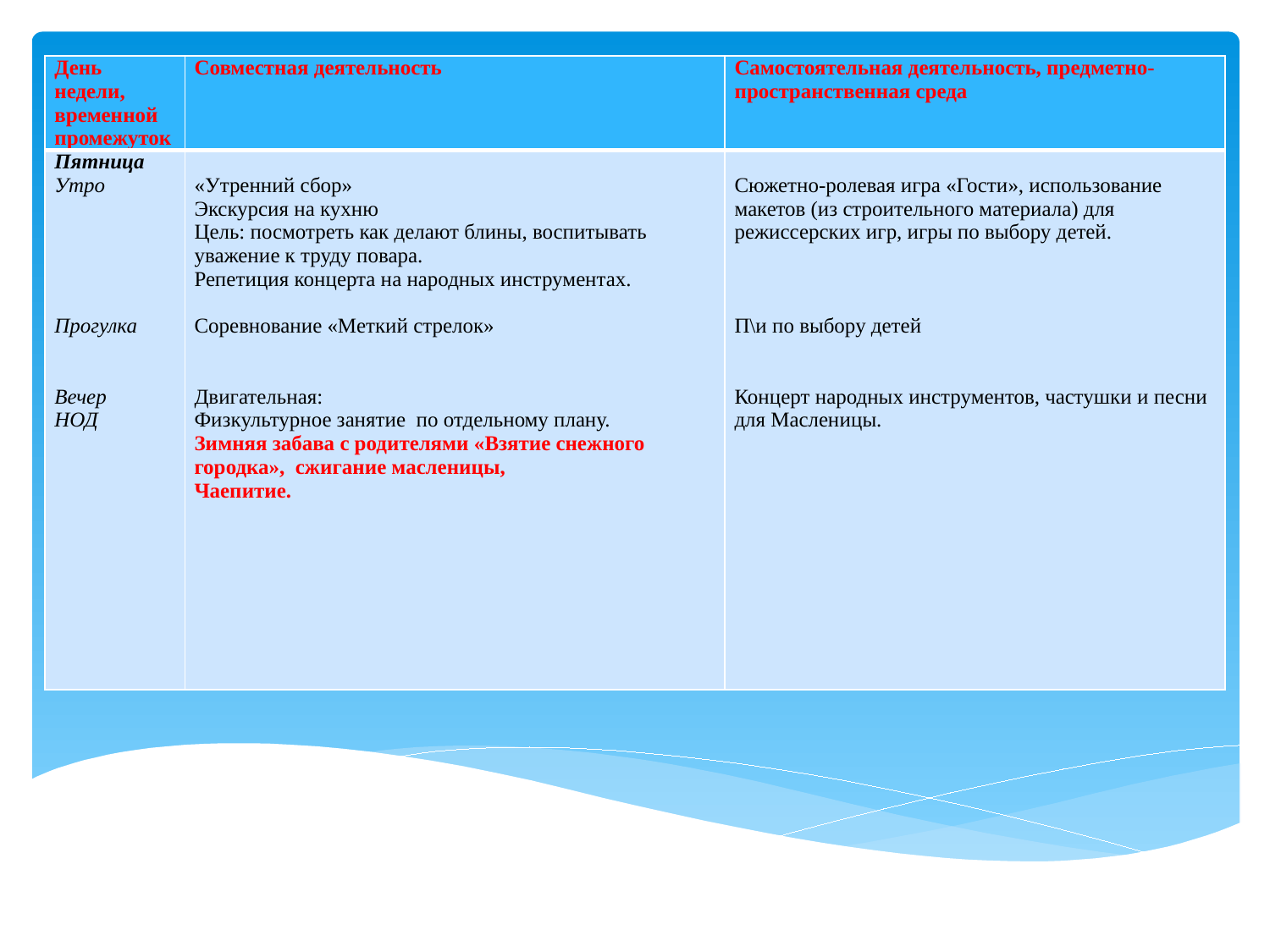

| День недели, временной промежуток | Совместная деятельность | Самостоятельная деятельность, предметно-пространственная среда |
| --- | --- | --- |
| Пятница Утро       Прогулка     Вечер НОД | «Утренний сбор» Экскурсия на кухню Цель: посмотреть как делают блины, воспитывать уважение к труду повара. Репетиция концерта на народных инструментах.   Соревнование «Меткий стрелок»     Двигательная: Физкультурное занятие по отдельному плану. Зимняя забава с родителями «Взятие снежного городка», сжигание масленицы, Чаепитие. | Сюжетно-ролевая игра «Гости», использование макетов (из строительного материала) для режиссерских игр, игры по выбору детей.       П\и по выбору детей     Концерт народных инструментов, частушки и песни для Масленицы. |